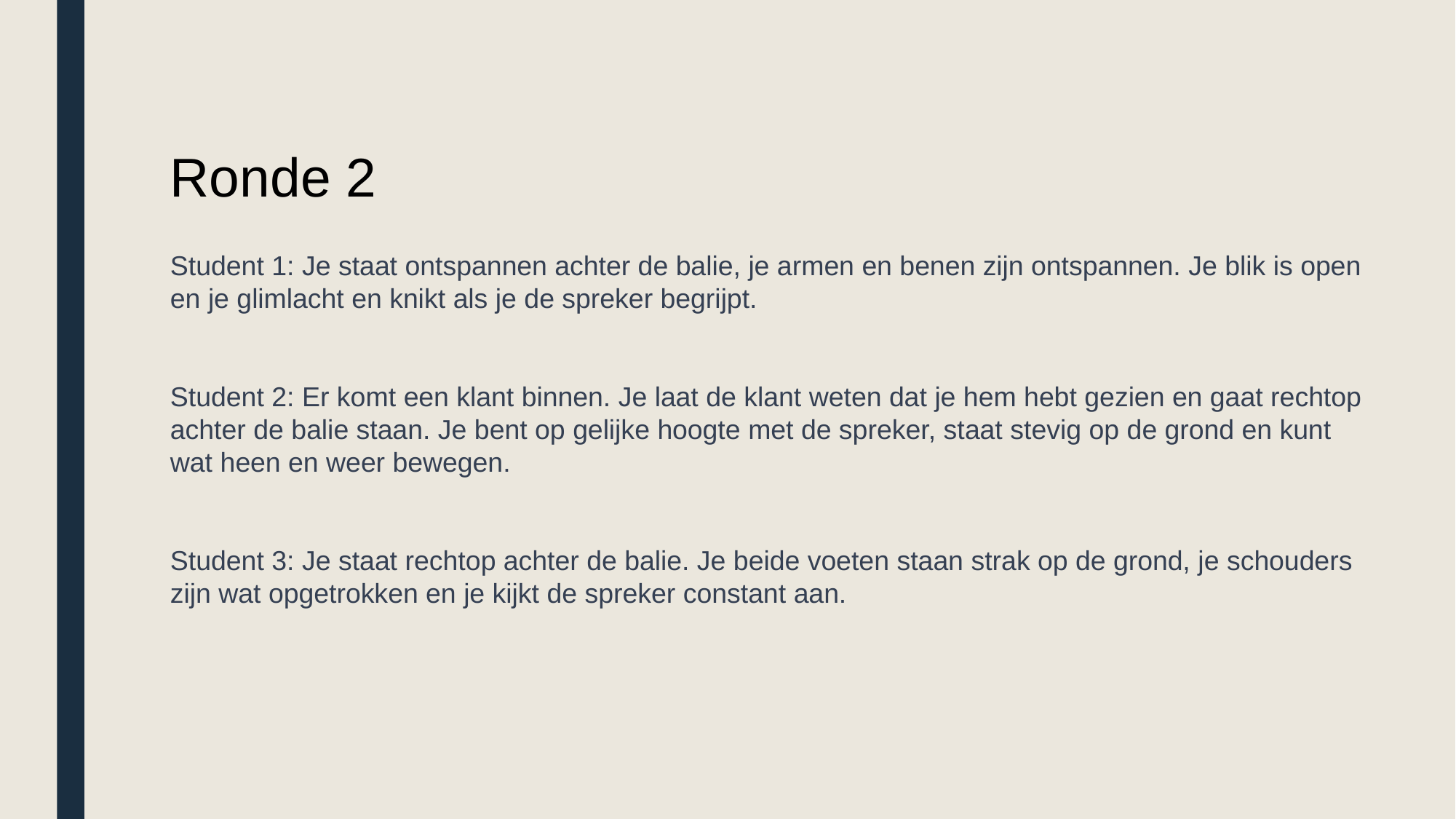

Ronde 2
Student 1: Je staat ontspannen achter de balie, je armen en benen zijn ontspannen. Je blik is open en je glimlacht en knikt als je de spreker begrijpt.

Student 2: Er komt een klant binnen. Je laat de klant weten dat je hem hebt gezien en gaat rechtop achter de balie staan. Je bent op gelijke hoogte met de spreker, staat stevig op de grond en kunt wat heen en weer bewegen.

Student 3: Je staat rechtop achter de balie. Je beide voeten staan strak op de grond, je schouders zijn wat opgetrokken en je kijkt de spreker constant aan.